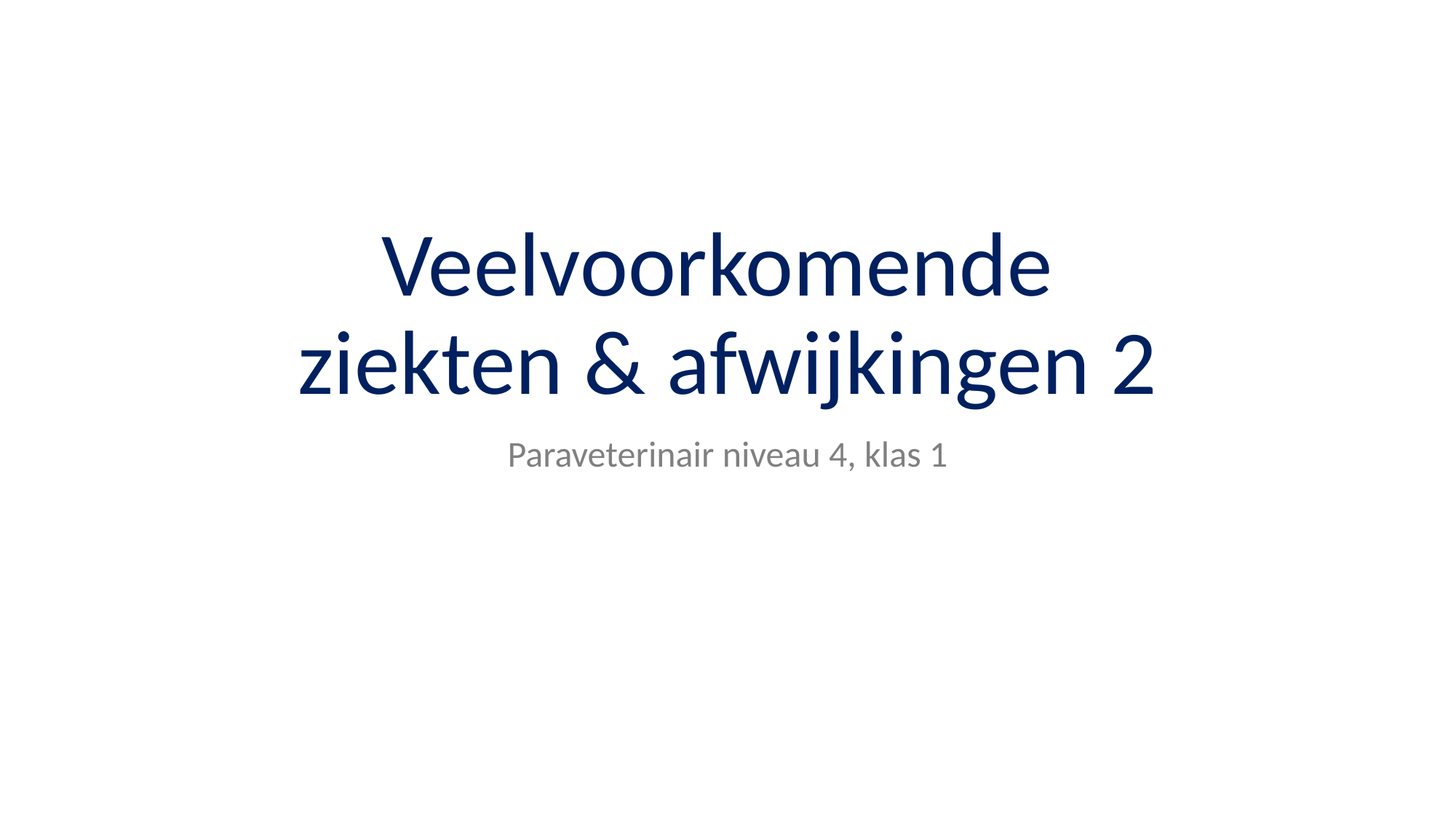

# Veelvoorkomende ziekten & afwijkingen 2
Paraveterinair niveau 4, klas 1